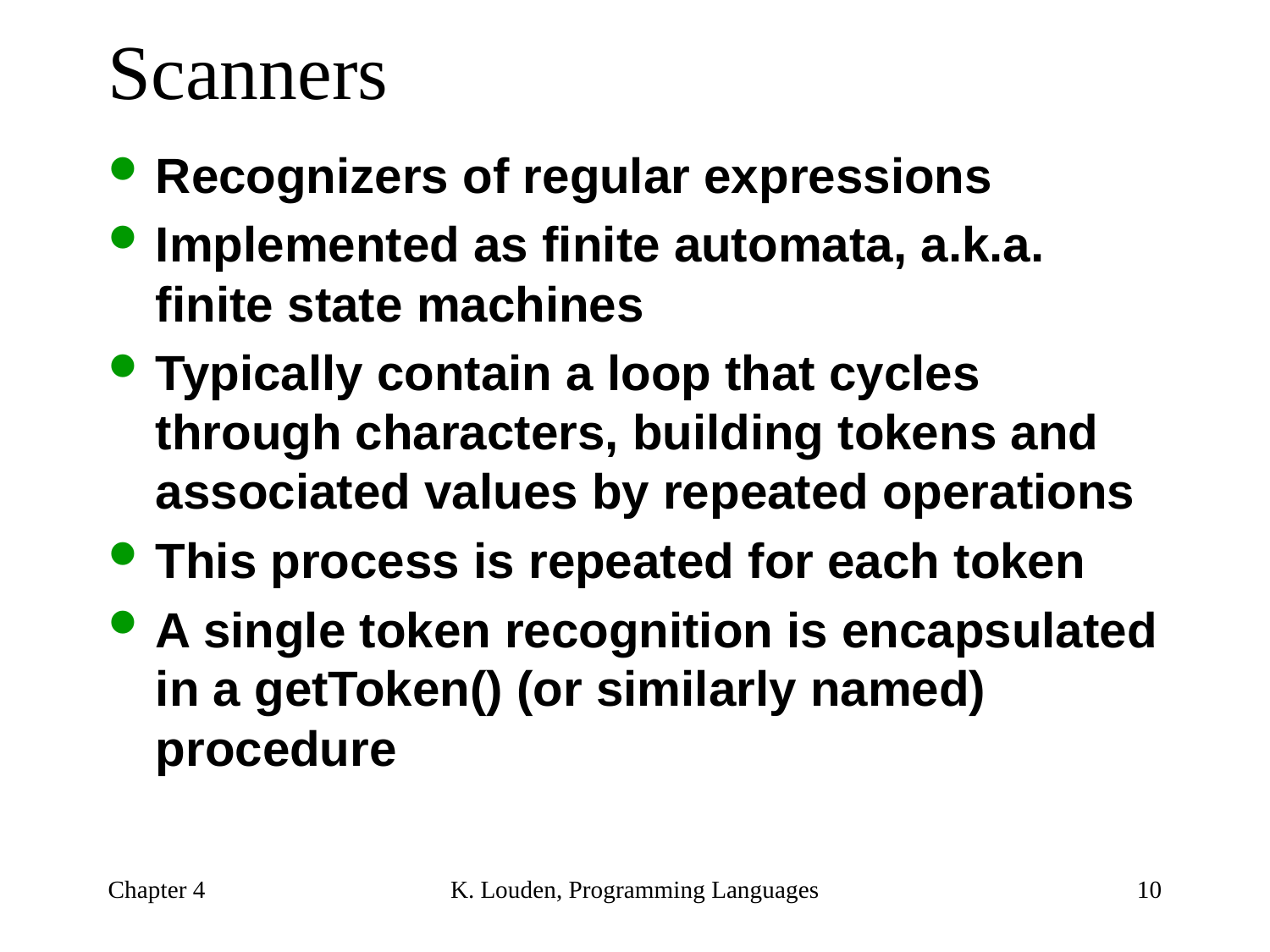

# Scanners
Recognizers of regular expressions
Implemented as finite automata, a.k.a. finite state machines
Typically contain a loop that cycles through characters, building tokens and associated values by repeated operations
This process is repeated for each token
A single token recognition is encapsulated in a getToken() (or similarly named) procedure
Chapter 4
K. Louden, Programming Languages
10